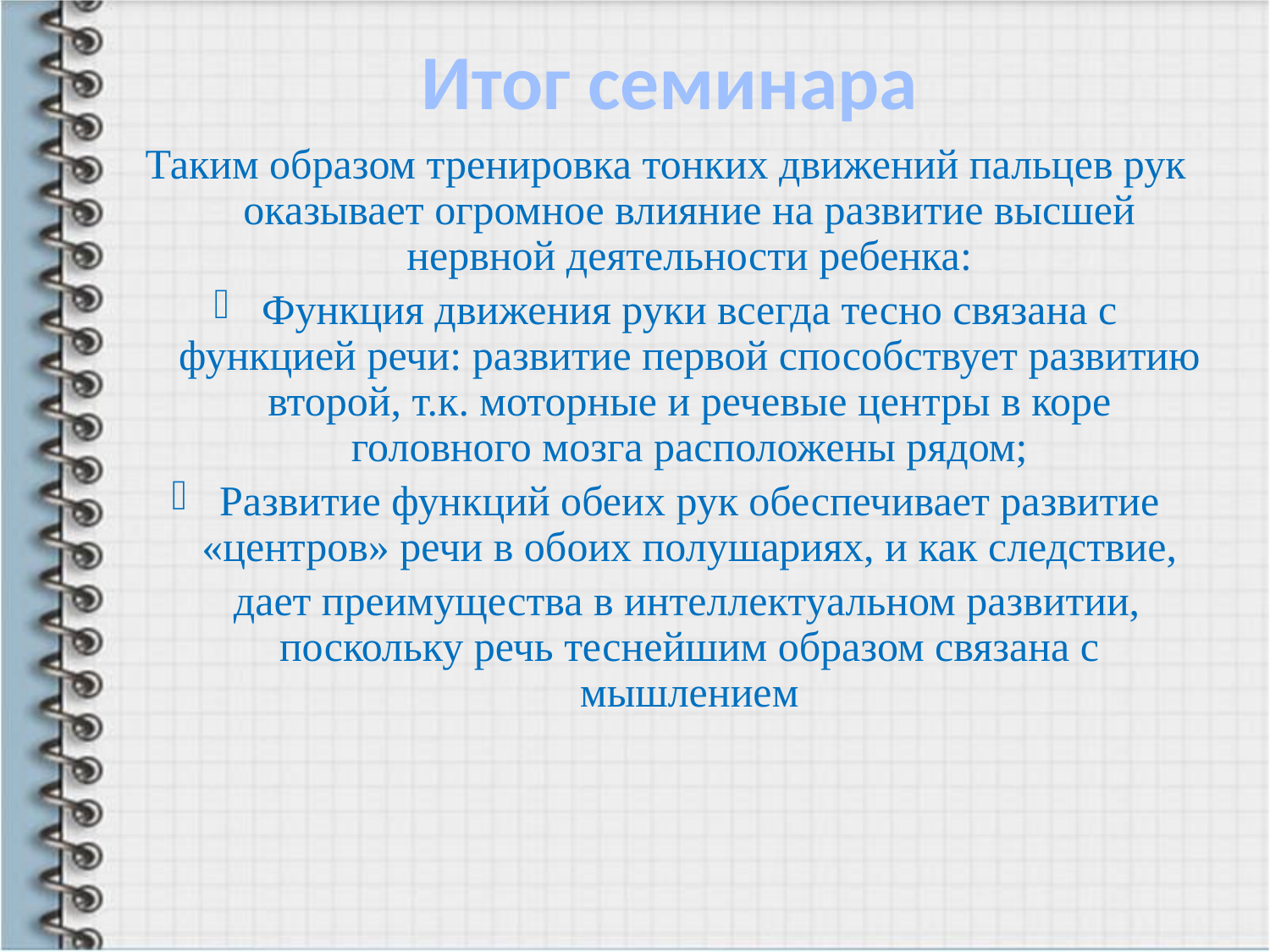

Итог семинара
#
Таким образом тренировка тонких движений пальцев рук оказывает огромное влияние на развитие высшей нервной деятельности ребенка:
Функция движения руки всегда тесно связана с функцией речи: развитие первой способствует развитию второй, т.к. моторные и речевые центры в коре головного мозга расположены рядом;
Развитие функций обеих рук обеспечивает развитие «центров» речи в обоих полушариях, и как следствие,
    дает преимущества в интеллектуальном развитии, поскольку речь теснейшим образом связана с мышлением